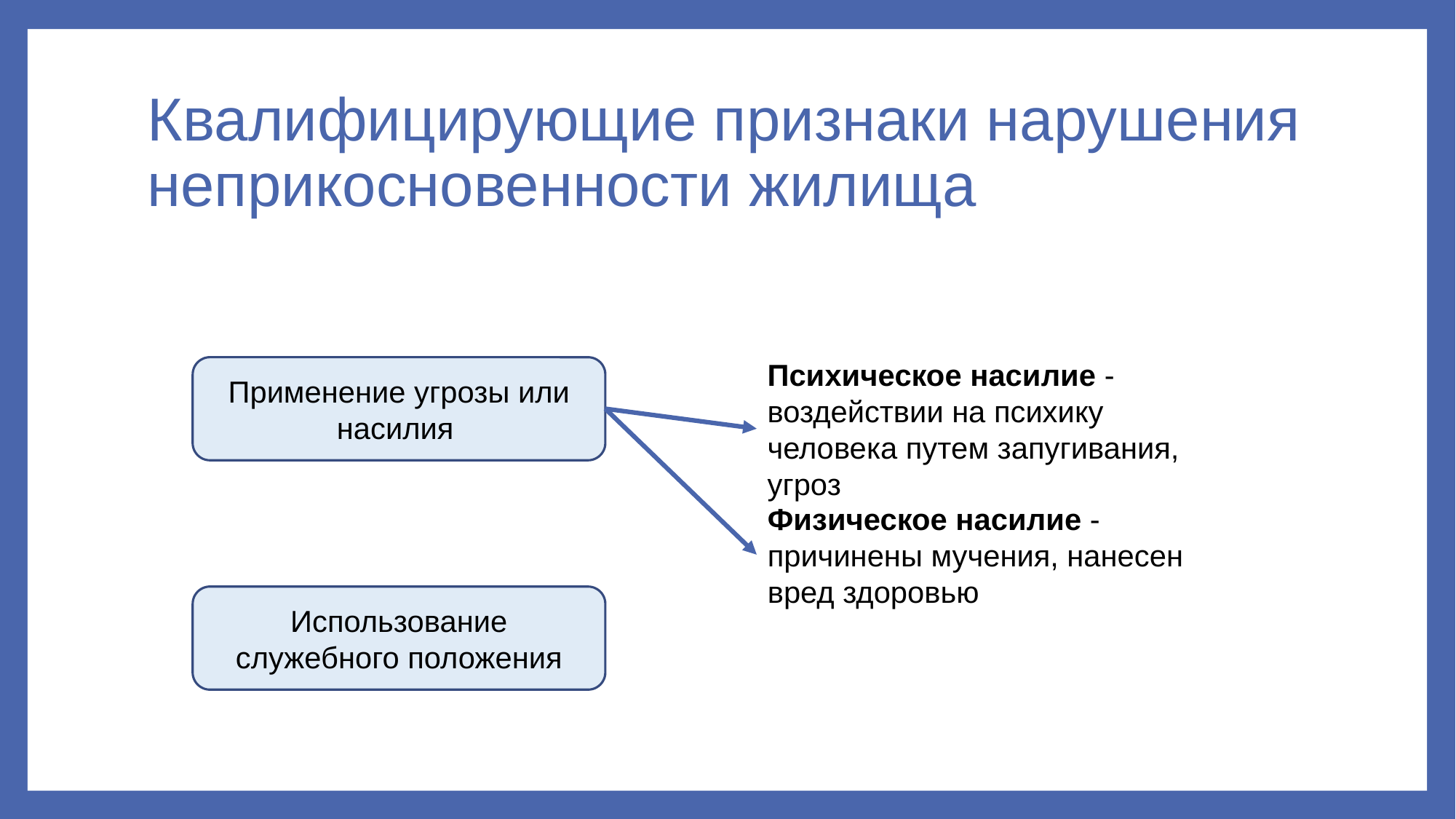

# Квалифицирующие признаки нарушения неприкосновенности жилища
Психическое насилие - воздействии на психику человека путем запугивания, угроз
Применение угрозы или насилия
Физическое насилие - причинены мучения, нанесен вред здоровью
Использование служебного положения